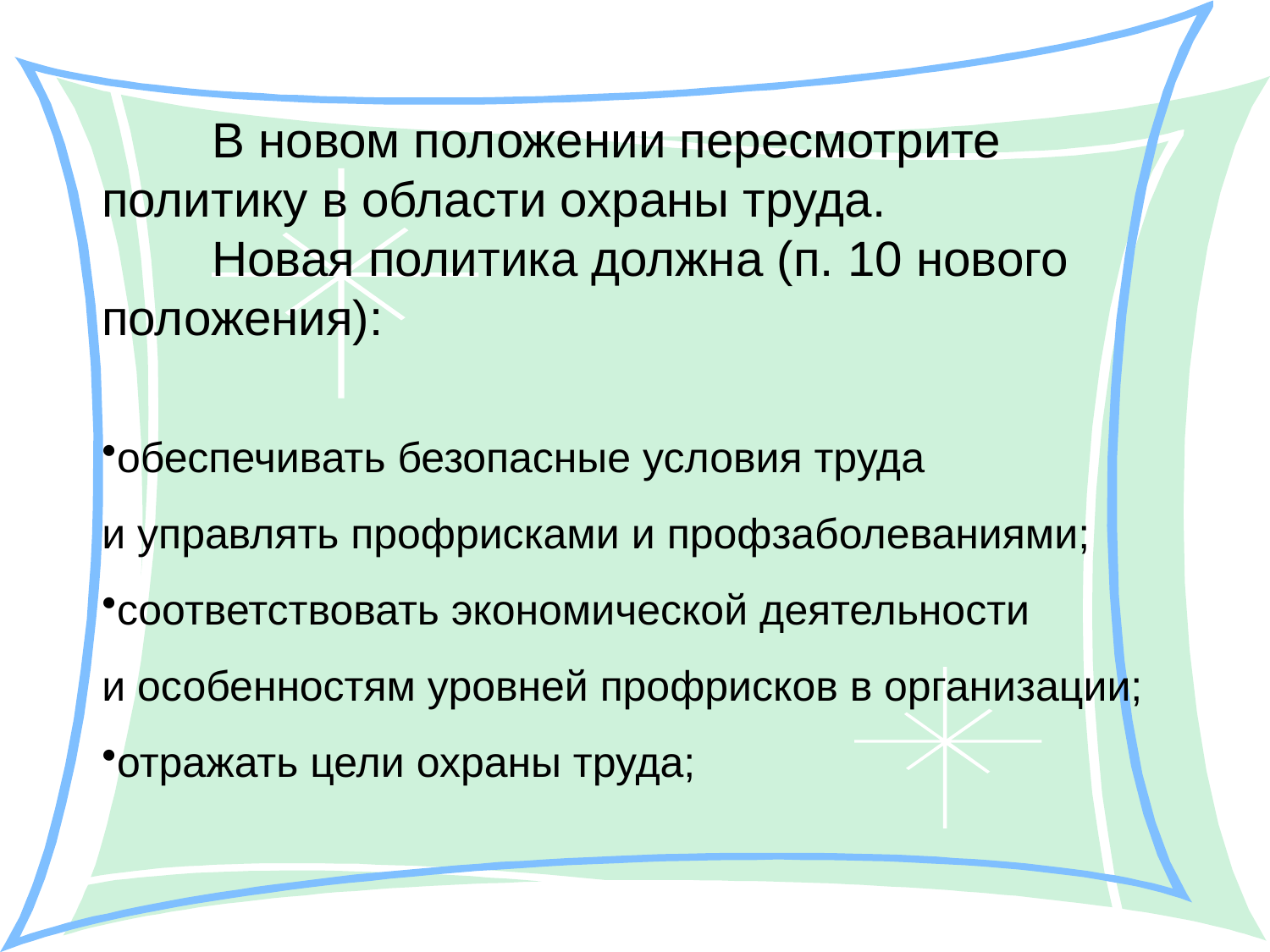

В новом положении пересмотрите политику в области охраны труда.
        Новая политика должна (п. 10 нового положения):

обеспечивать безопасные условия труда и управлять профрисками и профзаболеваниями;
соответствовать экономической деятельности и особенностям уровней профрисков в организации;
отражать цели охраны труда;